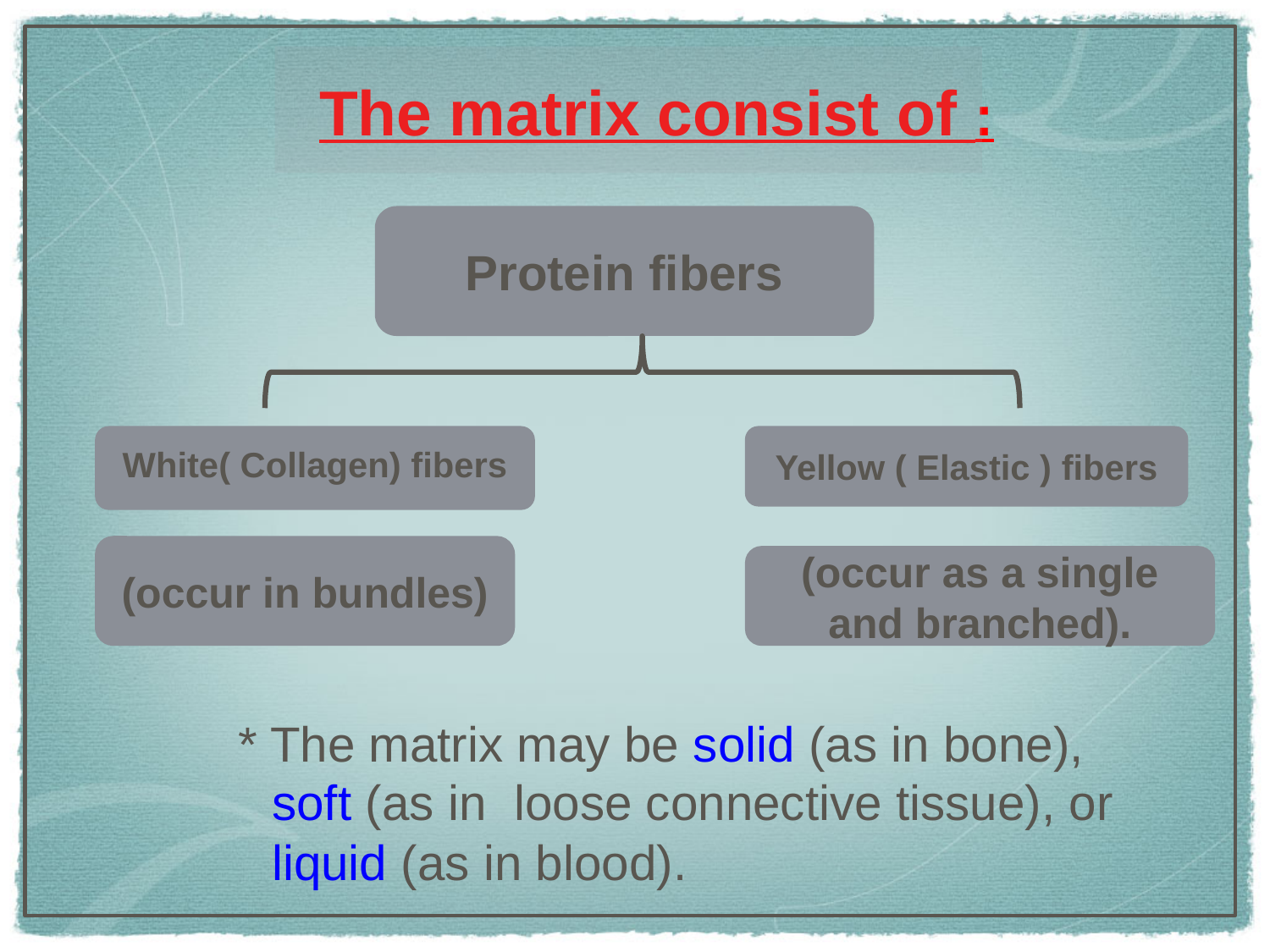

The matrix consist of :
Protein fibers

White( Collagen) fibers

Yellow ( Elastic ) fibers
(occur in bundles)
(occur as a single and branched).
 * The matrix may be solid (as in bone), soft (as in  loose connective tissue), or liquid (as in blood).